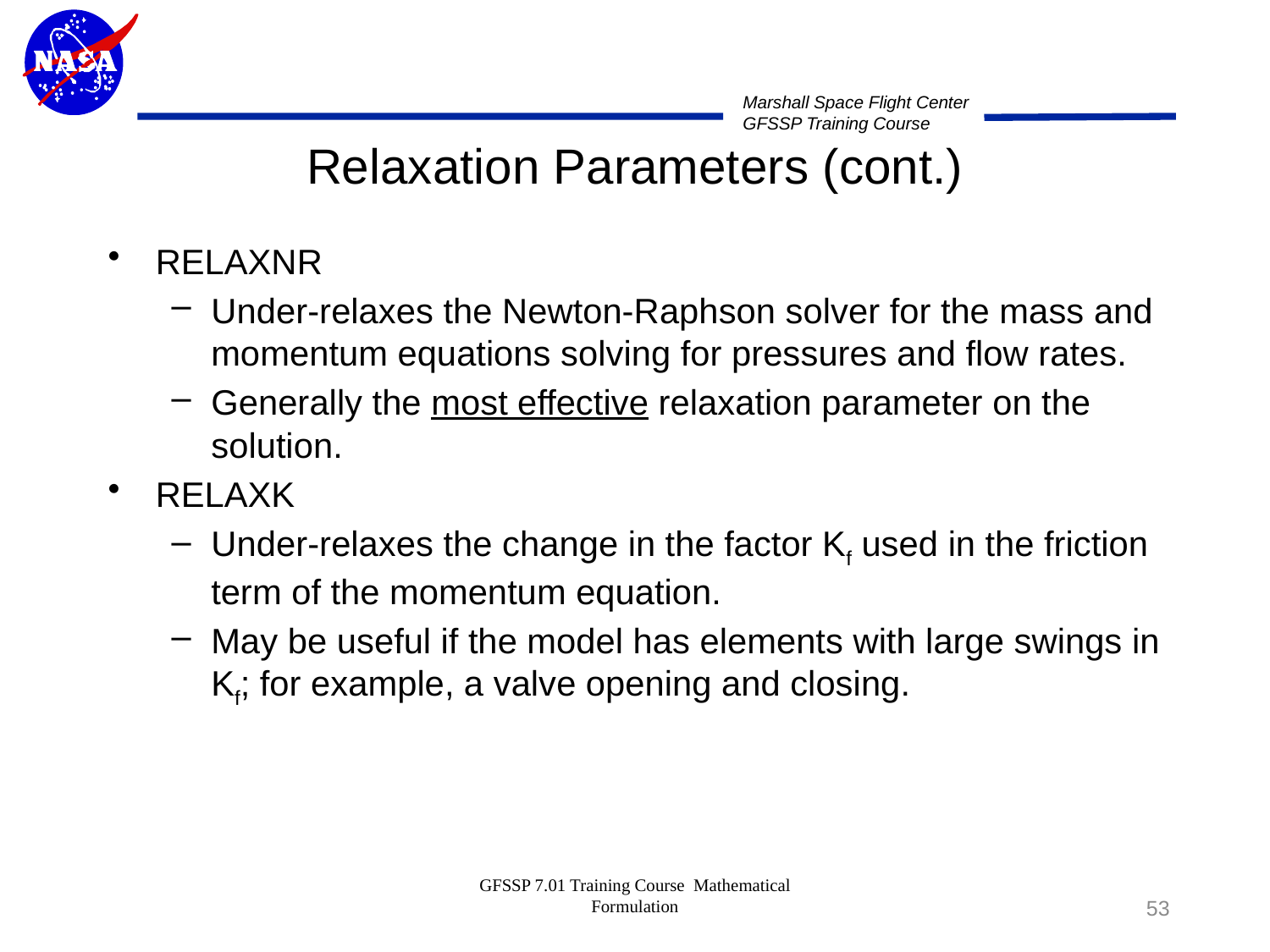

# Relaxation Parameters (cont.)
RELAXNR
Under-relaxes the Newton-Raphson solver for the mass and momentum equations solving for pressures and flow rates.
Generally the most effective relaxation parameter on the solution.
RELAXK
Under-relaxes the change in the factor Kf used in the friction term of the momentum equation.
May be useful if the model has elements with large swings in Kf; for example, a valve opening and closing.
GFSSP 7.01 Training Course  Mathematical Formulation
53